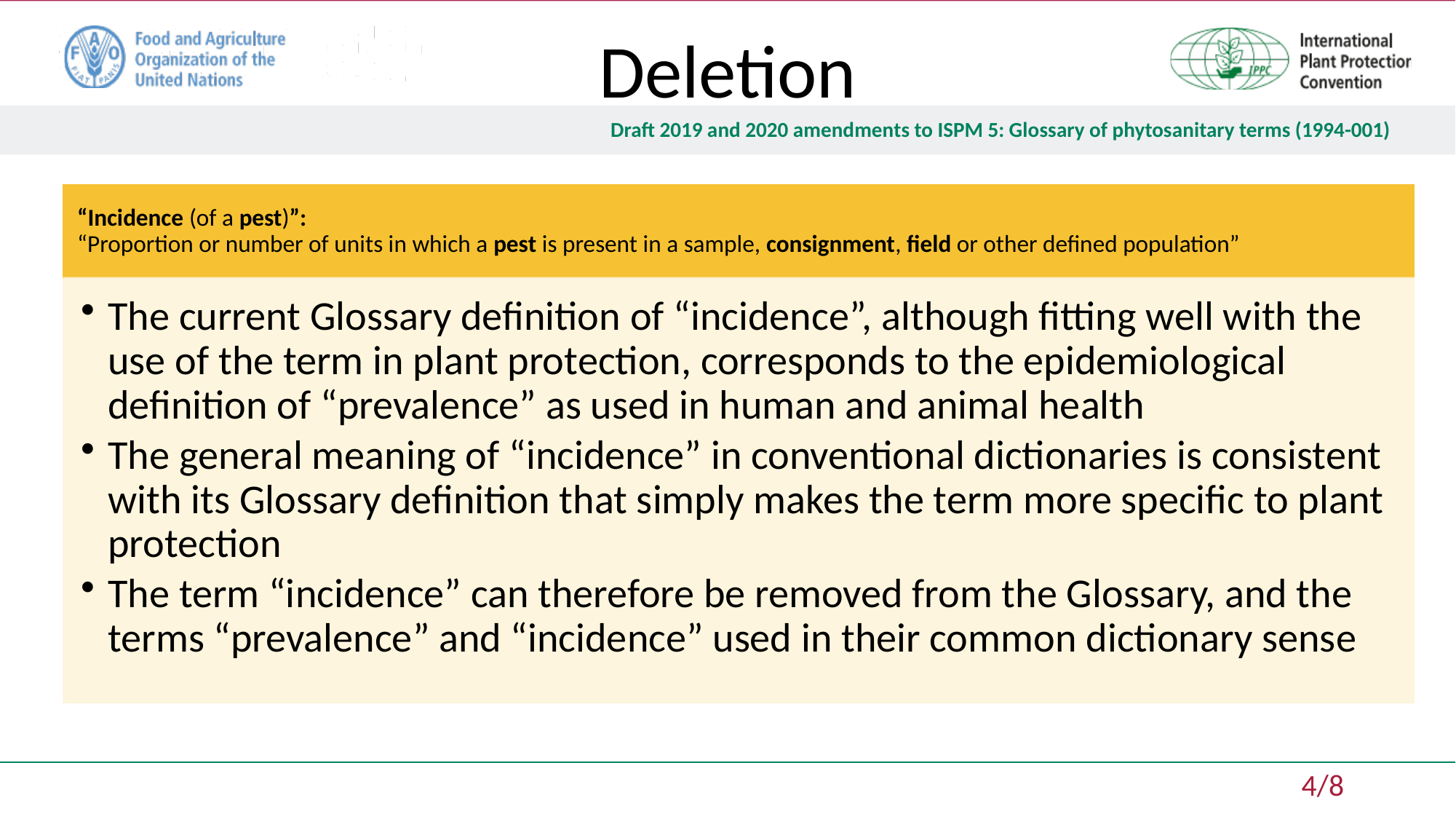

Deletion
“Incidence (of a pest)”:
“Proportion or number of units in which a pest is present in a sample, consignment, field or other defined population”
The current Glossary definition of “incidence”, although fitting well with the use of the term in plant protection, corresponds to the epidemiological definition of “prevalence” as used in human and animal health
The general meaning of “incidence” in conventional dictionaries is consistent with its Glossary definition that simply makes the term more specific to plant protection
The term “incidence” can therefore be removed from the Glossary, and the terms “prevalence” and “incidence” used in their common dictionary sense